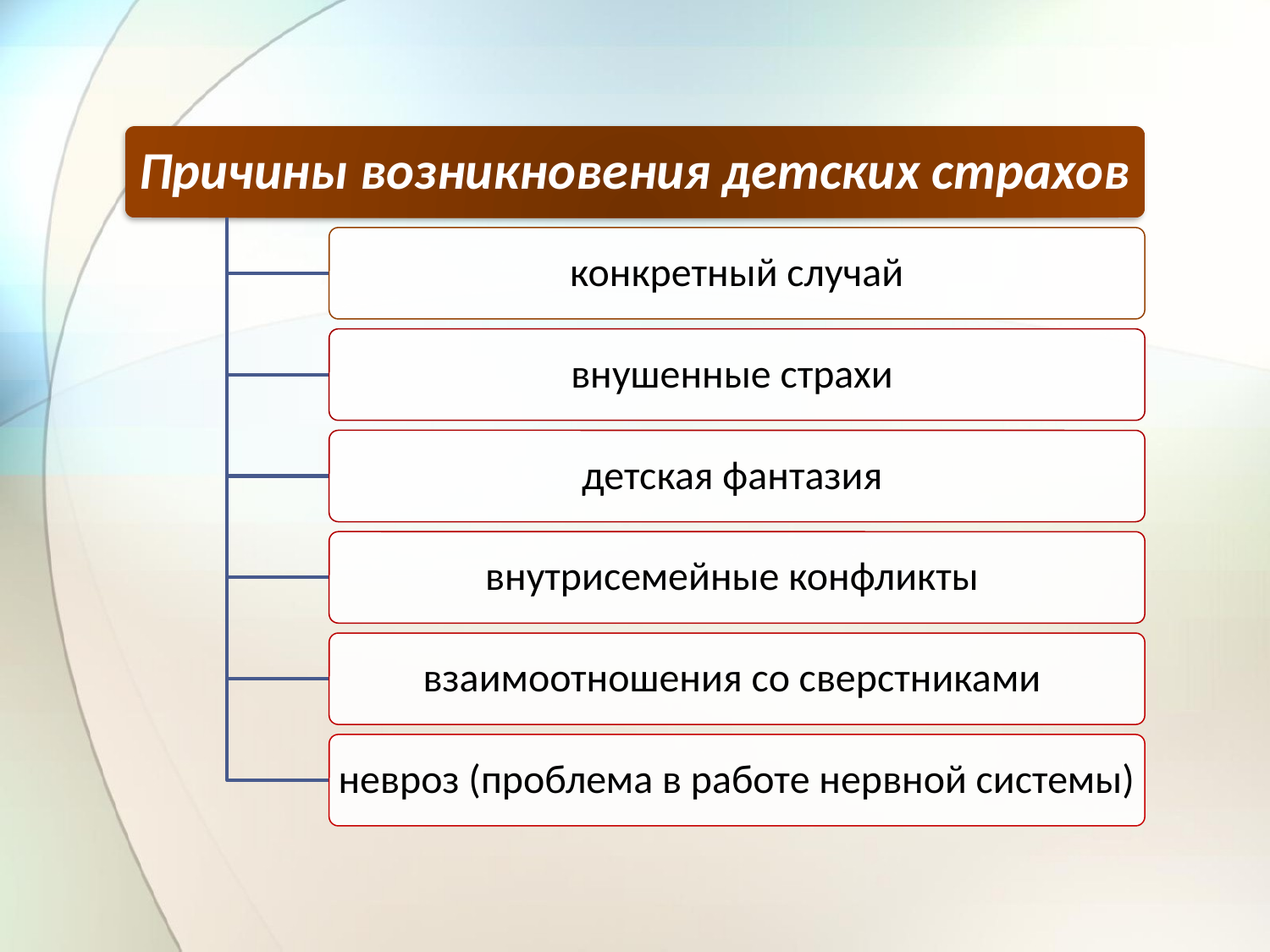

Причины возникновения детских страхов
конкретный случай
внушенные страхи
детская фантазия
внутрисемейные конфликты
взаимоотношения со сверстниками
невроз (проблема в работе нервной системы)